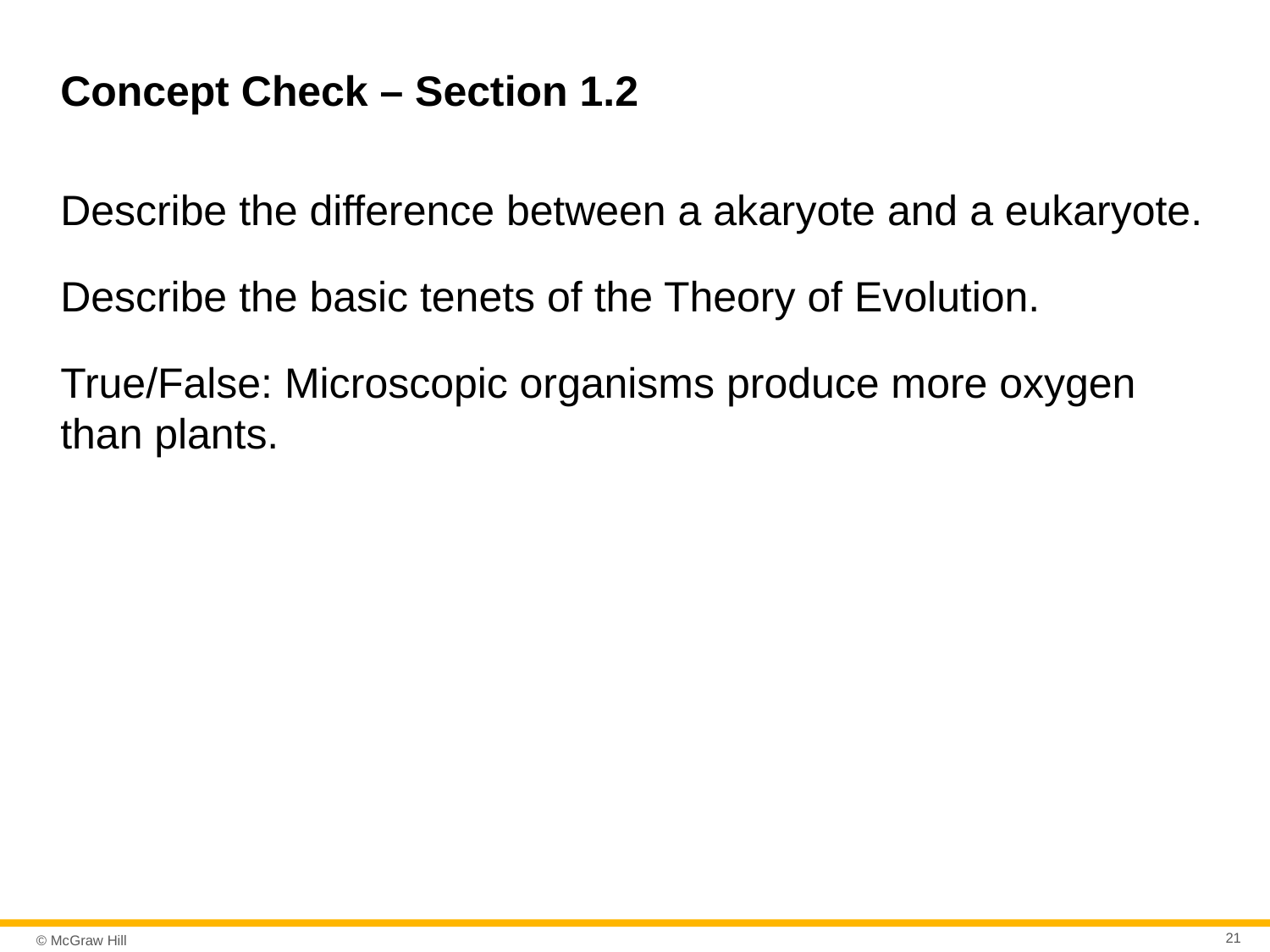

# Concept Check – Section 1.2
Describe the difference between a akaryote and a eukaryote.
Describe the basic tenets of the Theory of Evolution.
True/False: Microscopic organisms produce more oxygen than plants.